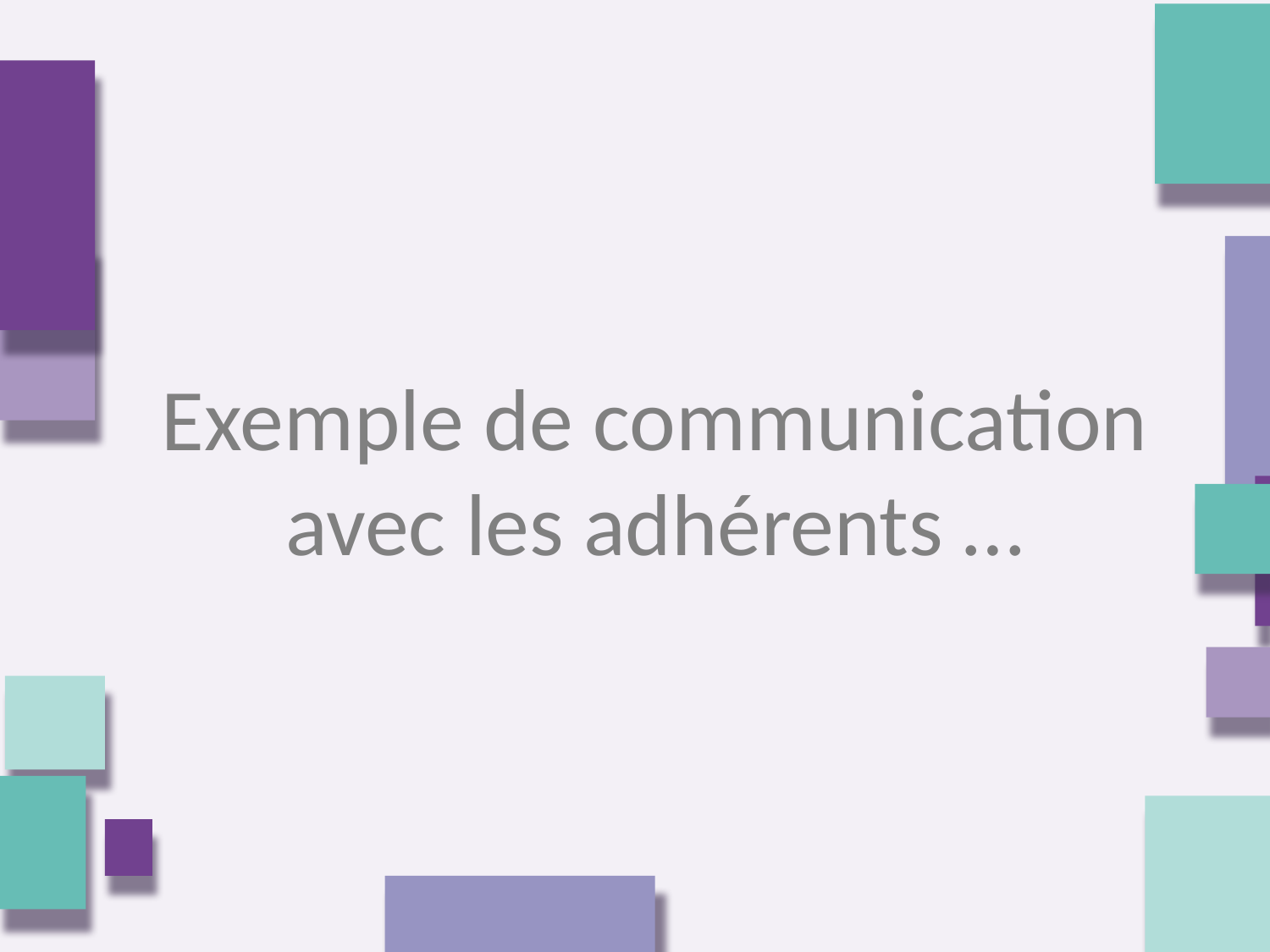

Exemple de communication avec les adhérents …